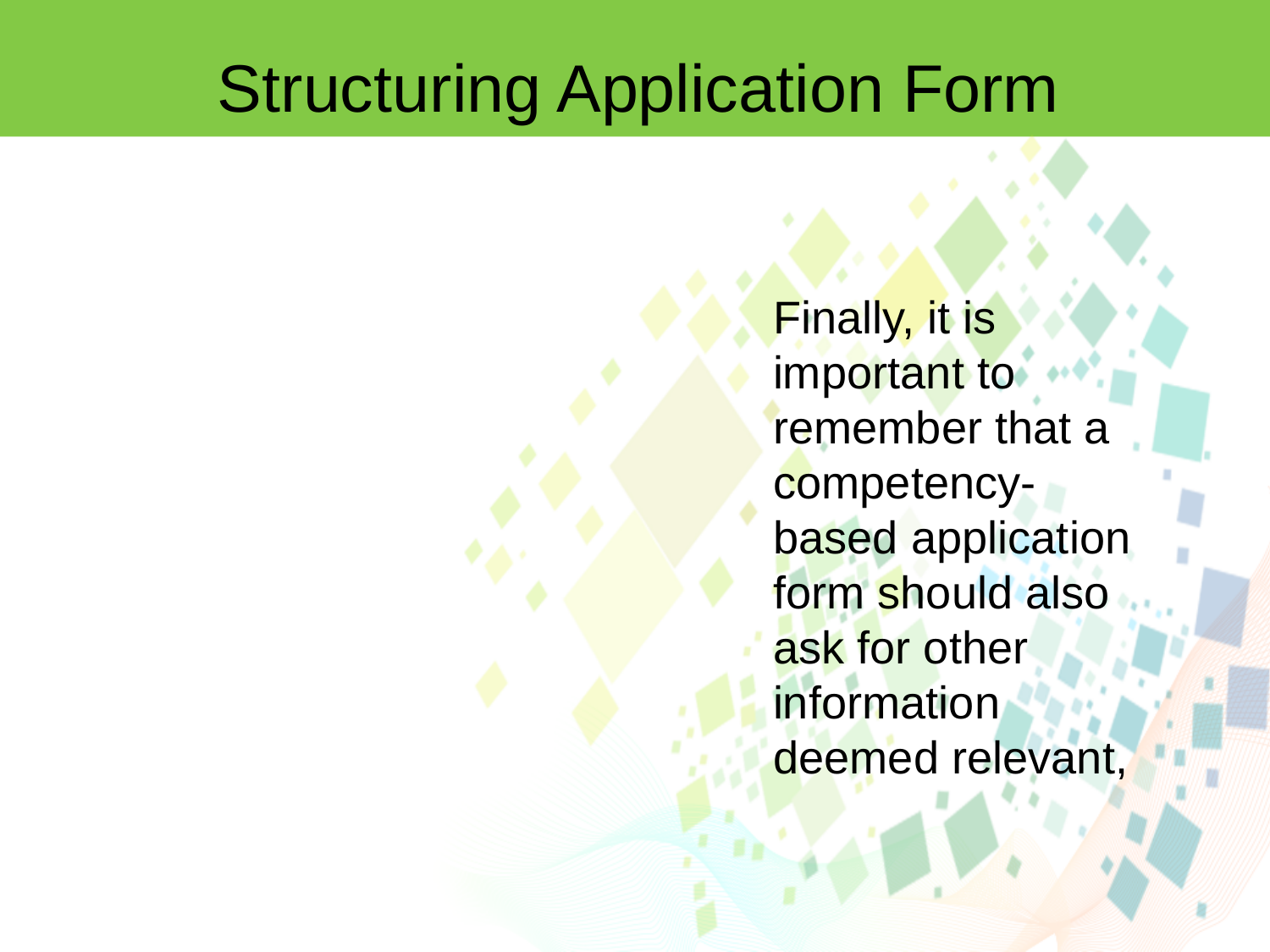

Structuring Application Form
Finally, it is important to remember that a competency-based application form should also ask for other information deemed relevant,